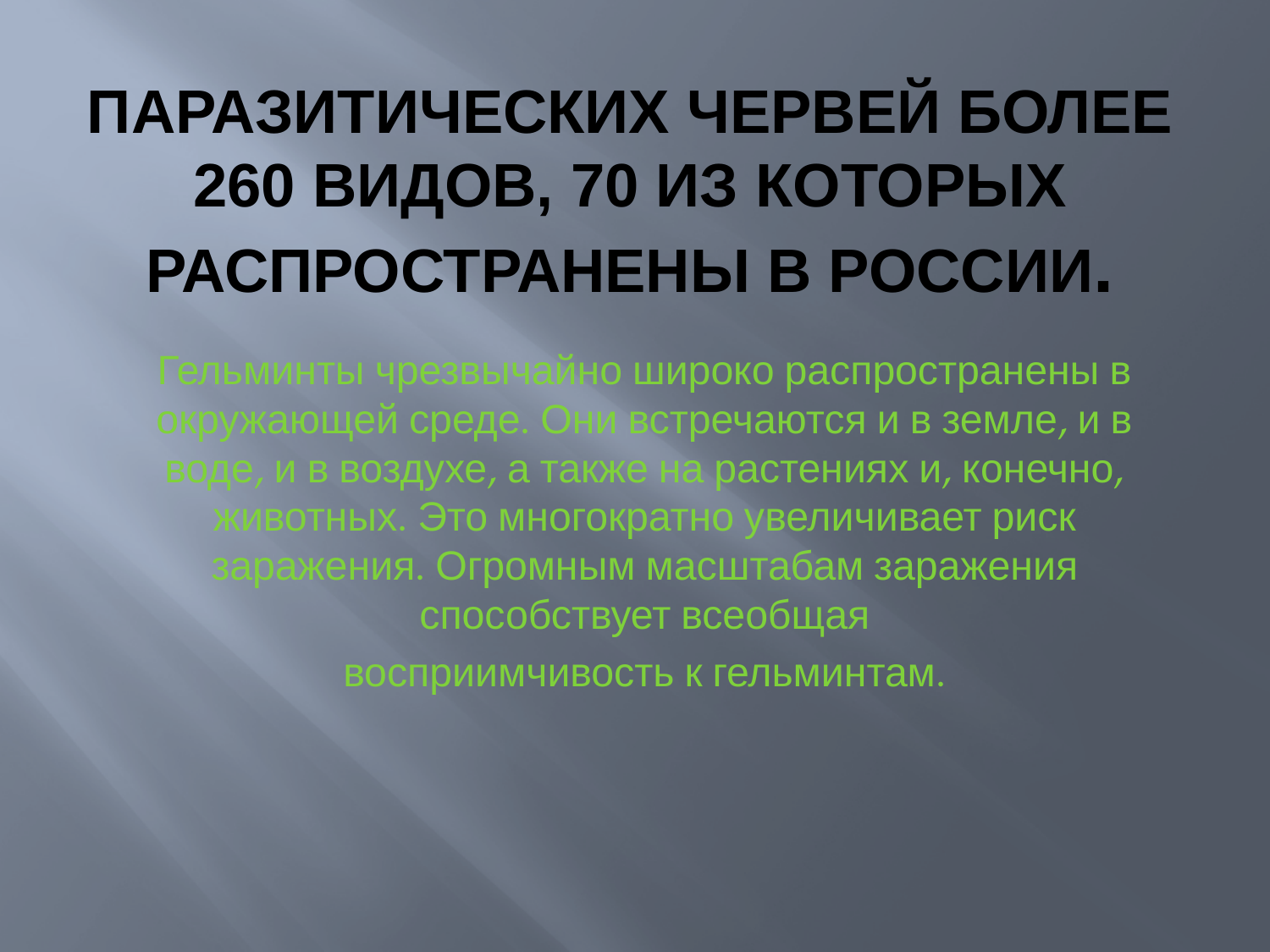

# Паразитических червей более 260 видов, 70 из которых распространены в России.
Гельминты чрезвычайно широко распространены в окружающей среде. Они встречаются и в земле, и в воде, и в воздухе, а также на растениях и, конечно, животных. Это многократно увеличивает риск заражения. Огромным масштабам заражения способствует всеобщая
восприимчивость к гельминтам.